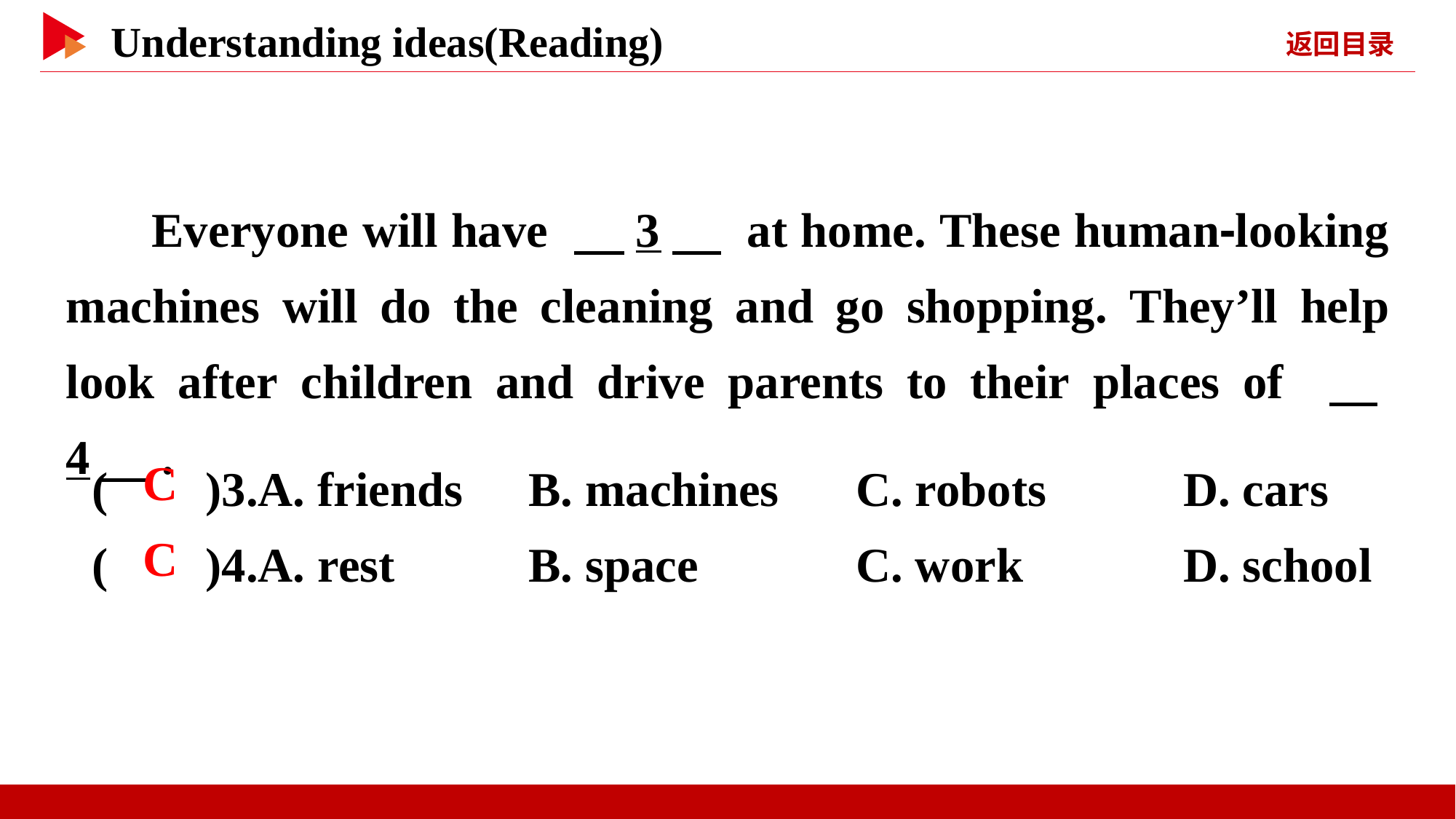

Everyone will have 　3　 at home. These human⁃looking machines will do the cleaning and go shopping. They’ll help look after children and drive parents to their places of 　4　.
(        )3.A. friends	B. machines	C. robots		D. cars
(        )4.A. rest		B. space		C. work		D. school
   C
   C